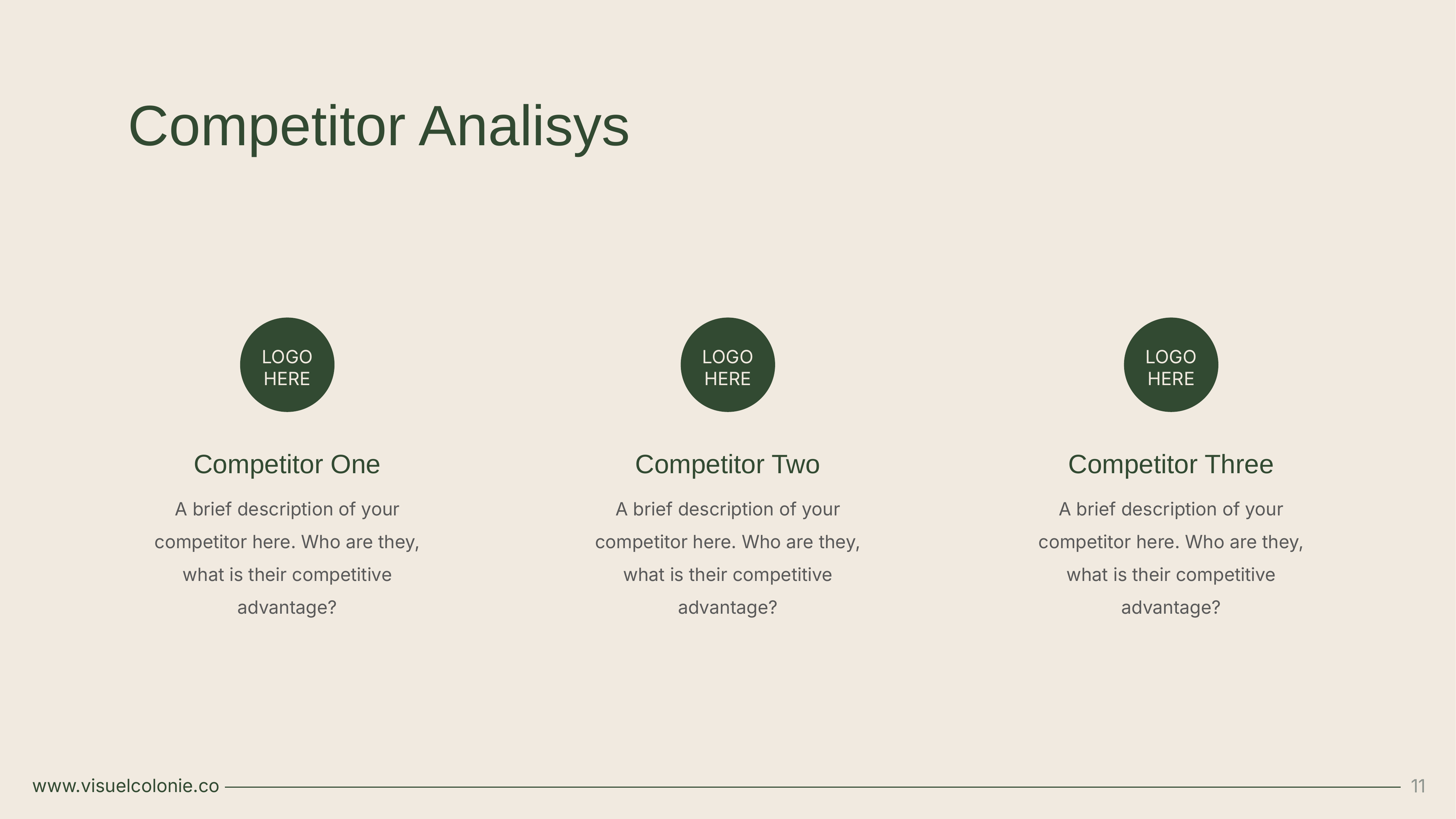

Competitor Analisys

LOGO HERE
LOGO HERE
LOGO HERE
Competitor One
Competitor Two
Competitor Three
A brief description of your competitor here. Who are they, what is their competitive advantage?
A brief description of your competitor here. Who are they, what is their competitive advantage?
A brief description of your competitor here. Who are they, what is their competitive advantage?
www.visuelcolonie.co
11